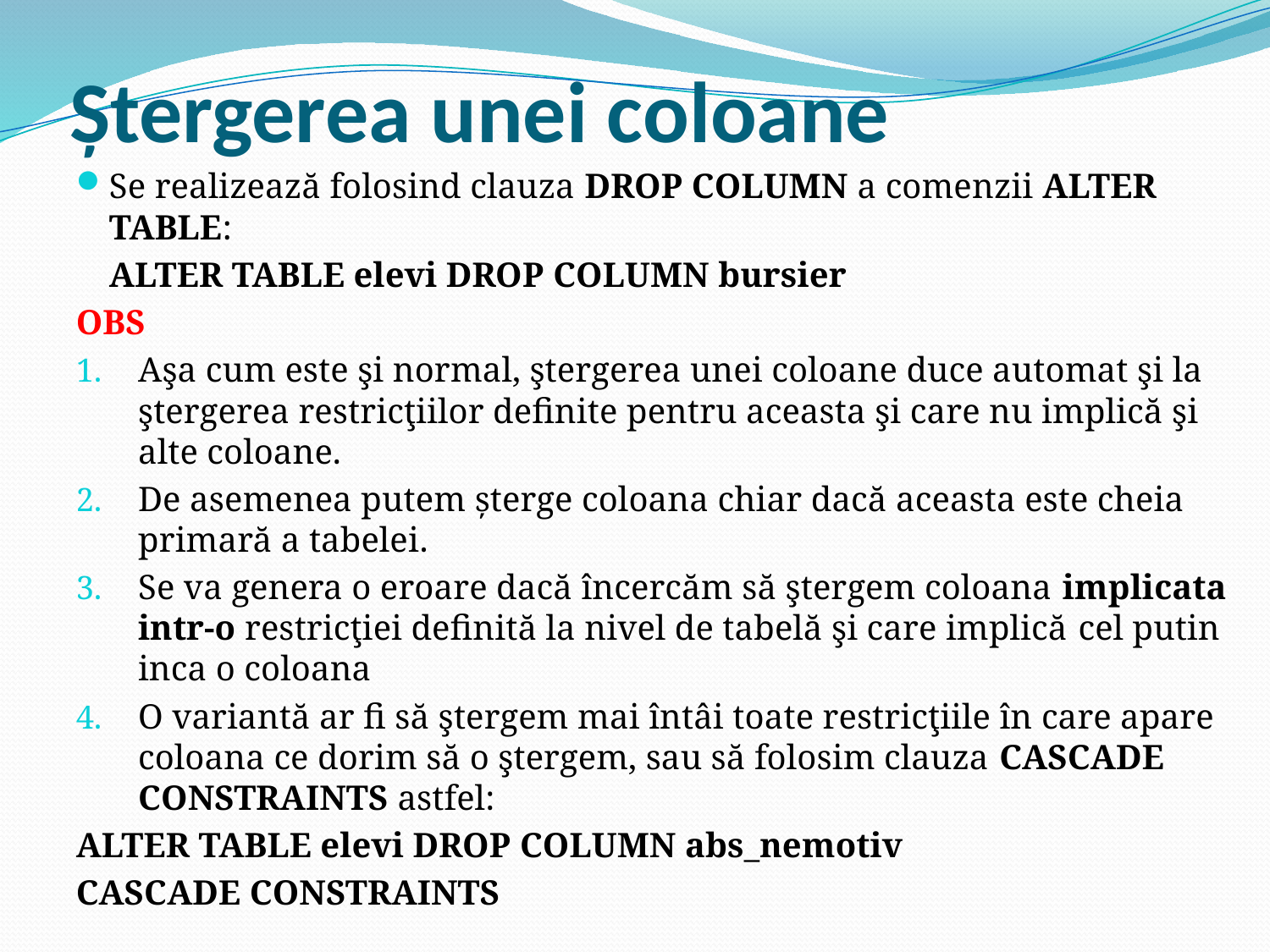

# Ştergerea unei coloane
Se realizează folosind clauza DROP COLUMN a comenzii ALTER TABLE:
		ALTER TABLE elevi DROP COLUMN bursier
OBS
Aşa cum este şi normal, ştergerea unei coloane duce automat şi la ştergerea restricţiilor definite pentru aceasta şi care nu implică şi alte coloane.
	De asemenea putem şterge coloana chiar dacă aceasta este cheia primară a tabelei.
Se va genera o eroare dacă încercăm să ştergem coloana implicata intr-o restricţiei definită la nivel de tabelă şi care implică cel putin inca o coloana
	O variantă ar fi să ştergem mai întâi toate restricţiile în care apare coloana ce dorim să o ştergem, sau să folosim clauza CASCADE CONSTRAINTS astfel:
ALTER TABLE elevi DROP COLUMN abs_nemotiv
CASCADE CONSTRAINTS